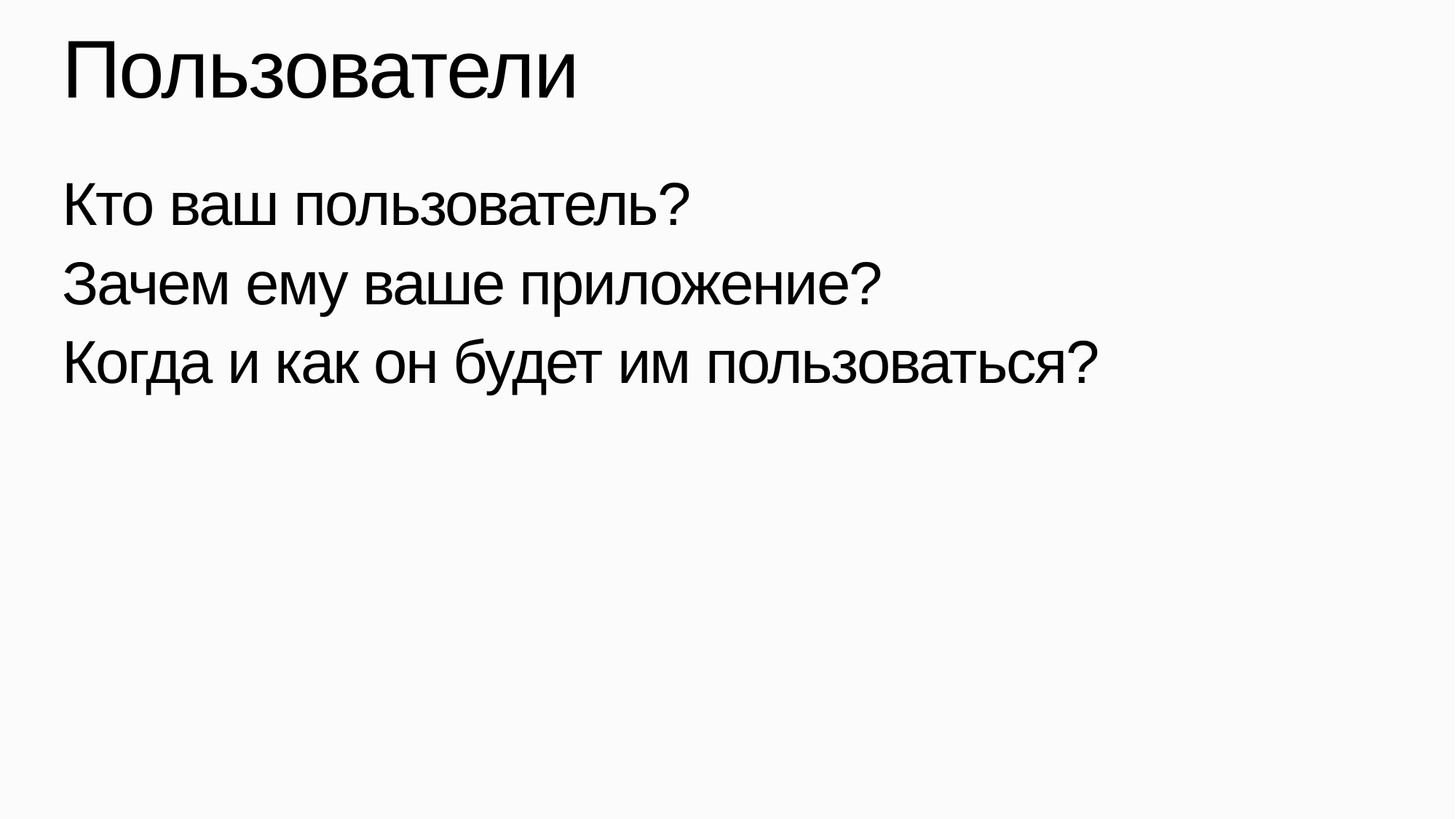

# Пользователи
Кто ваш пользователь?
Зачем ему ваше приложение?
Когда и как он будет им пользоваться?